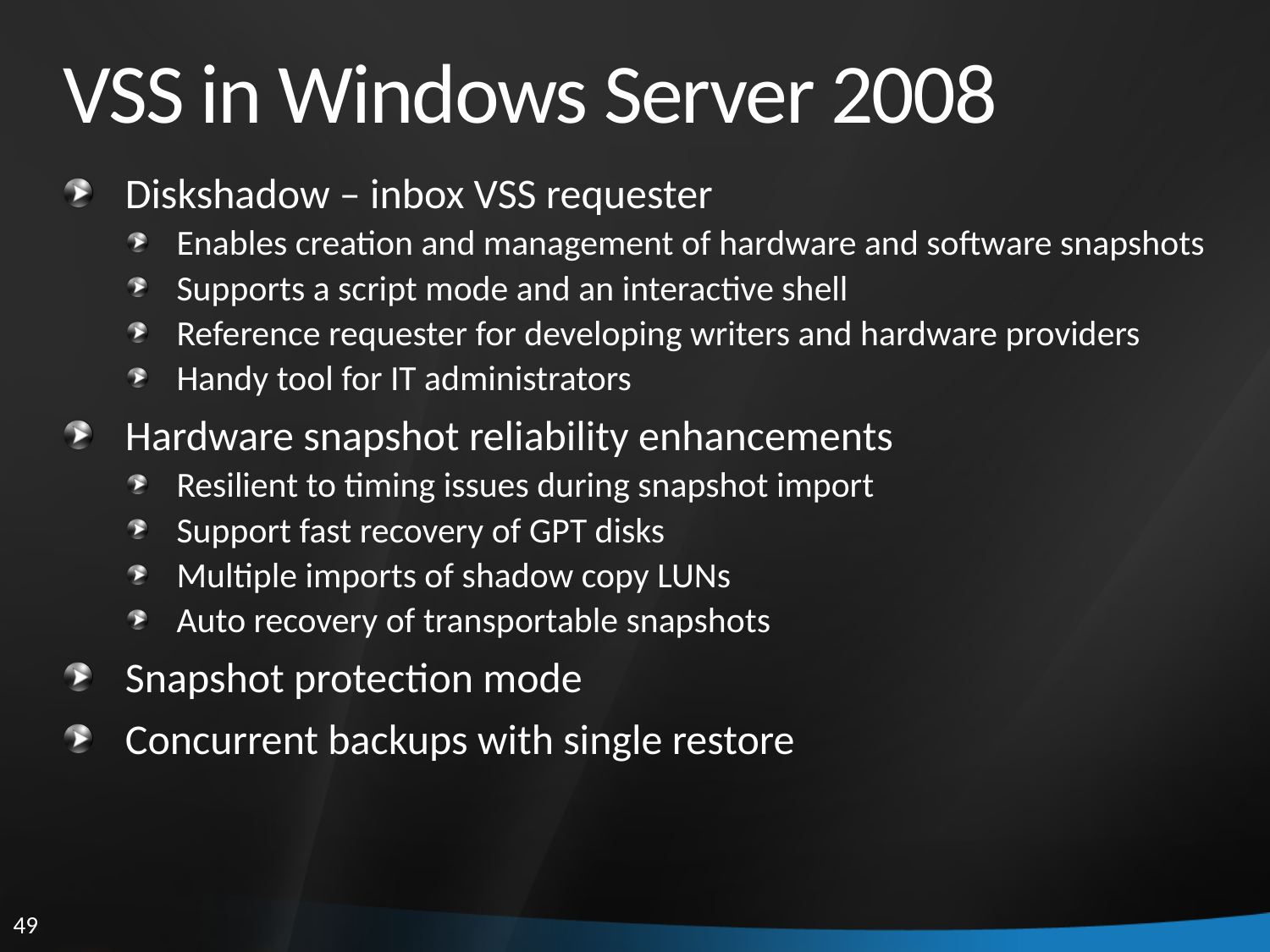

# VSS in Windows Server 2008
Diskshadow – inbox VSS requester
Enables creation and management of hardware and software snapshots
Supports a script mode and an interactive shell
Reference requester for developing writers and hardware providers
Handy tool for IT administrators
Hardware snapshot reliability enhancements
Resilient to timing issues during snapshot import
Support fast recovery of GPT disks
Multiple imports of shadow copy LUNs
Auto recovery of transportable snapshots
Snapshot protection mode
Concurrent backups with single restore